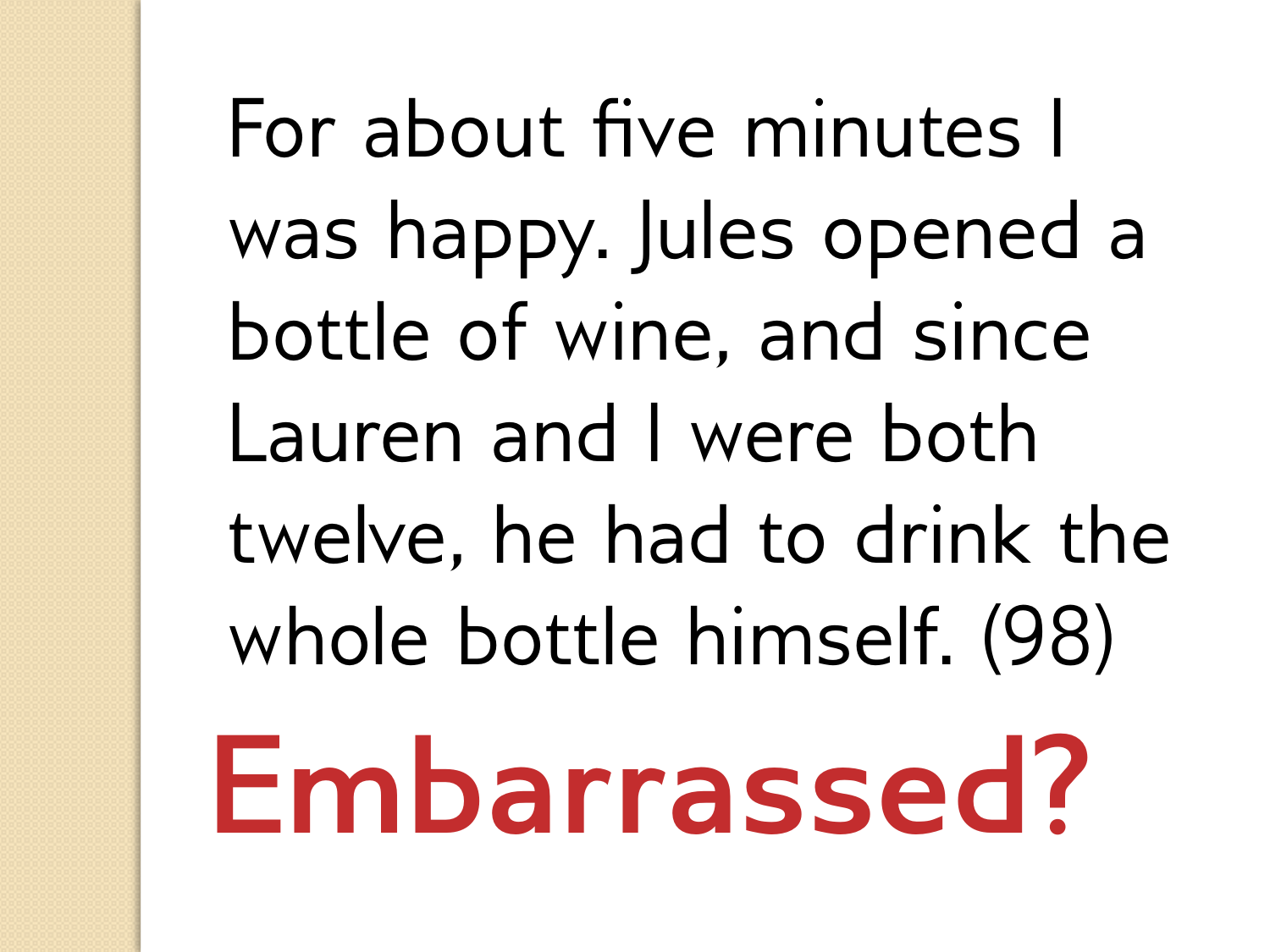

For about five minutes I was happy. Jules opened a bottle of wine, and since Lauren and I were both twelve, he had to drink the whole bottle himself. (98)
Embarrassed?